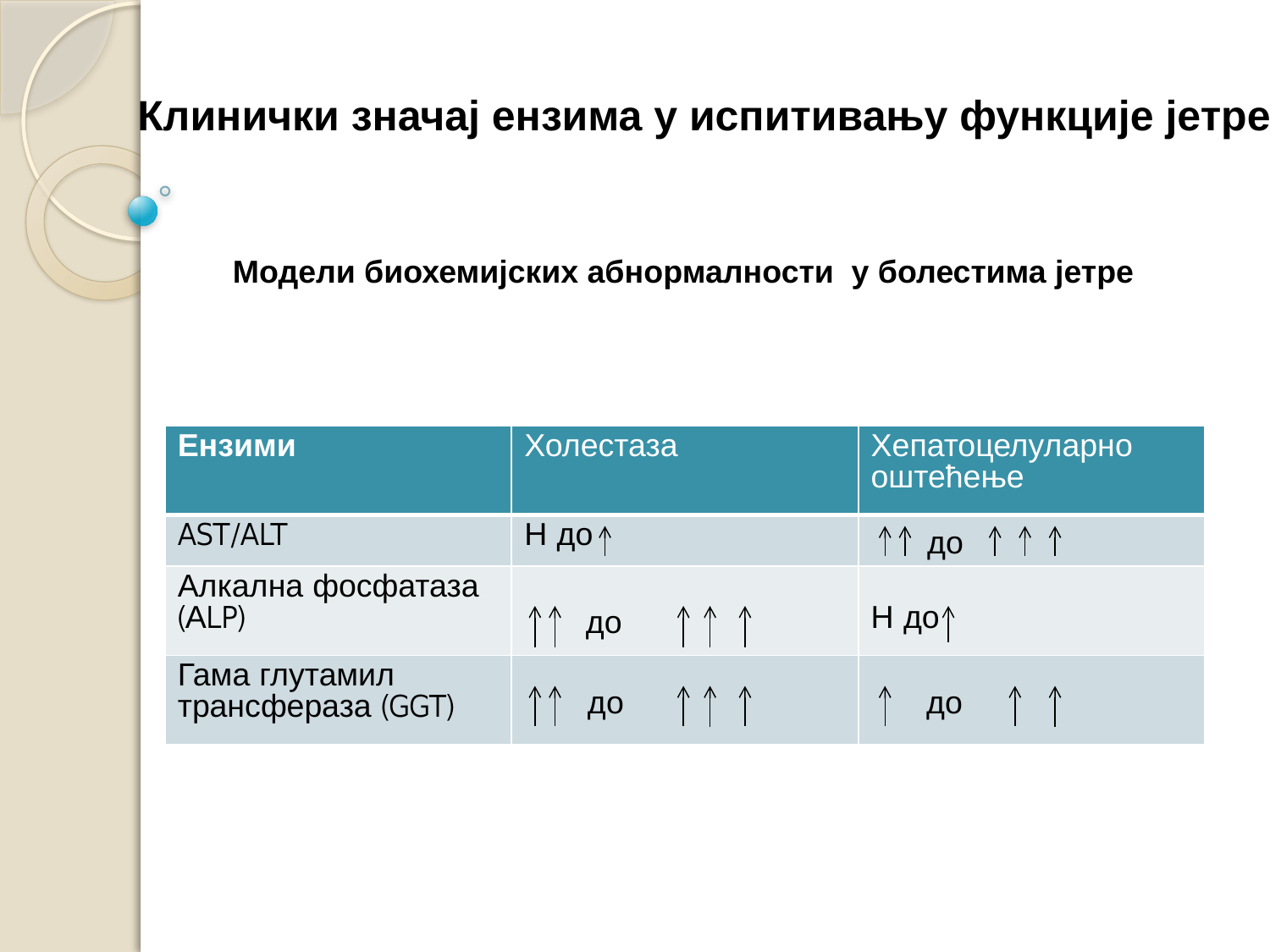

Клинички значај ензима у испитивању функције јетре
Модели биохемијских абнормалности  у болестима јетре
| Ензими | Холестаза | Хепатоцелуларно оштећење |
| --- | --- | --- |
| AST/ALT | Н до |  |
| Алкална фосфатаза (АLP) |  | Н до |
| Гама глутамил трансфераза (GGT) |  |  |
до
до
до
до